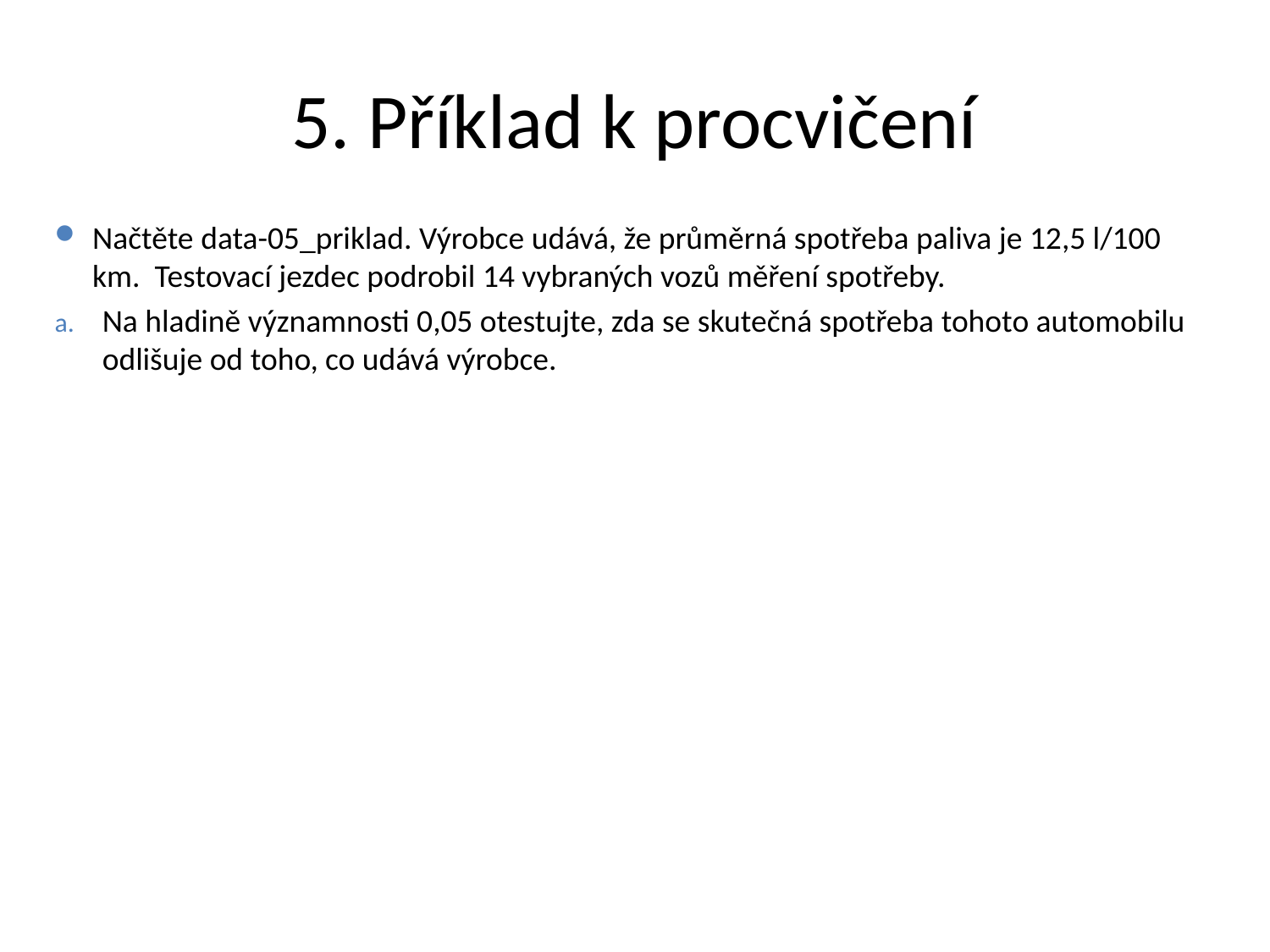

5. Příklad k procvičení
Načtěte data-05_priklad. Výrobce udává, že průměrná spotřeba paliva je 12,5 l/100 km.  Testovací jezdec podrobil 14 vybraných vozů měření spotřeby.
Na hladině významnosti 0,05 otestujte, zda se skutečná spotřeba tohoto automobilu odlišuje od toho, co udává výrobce.